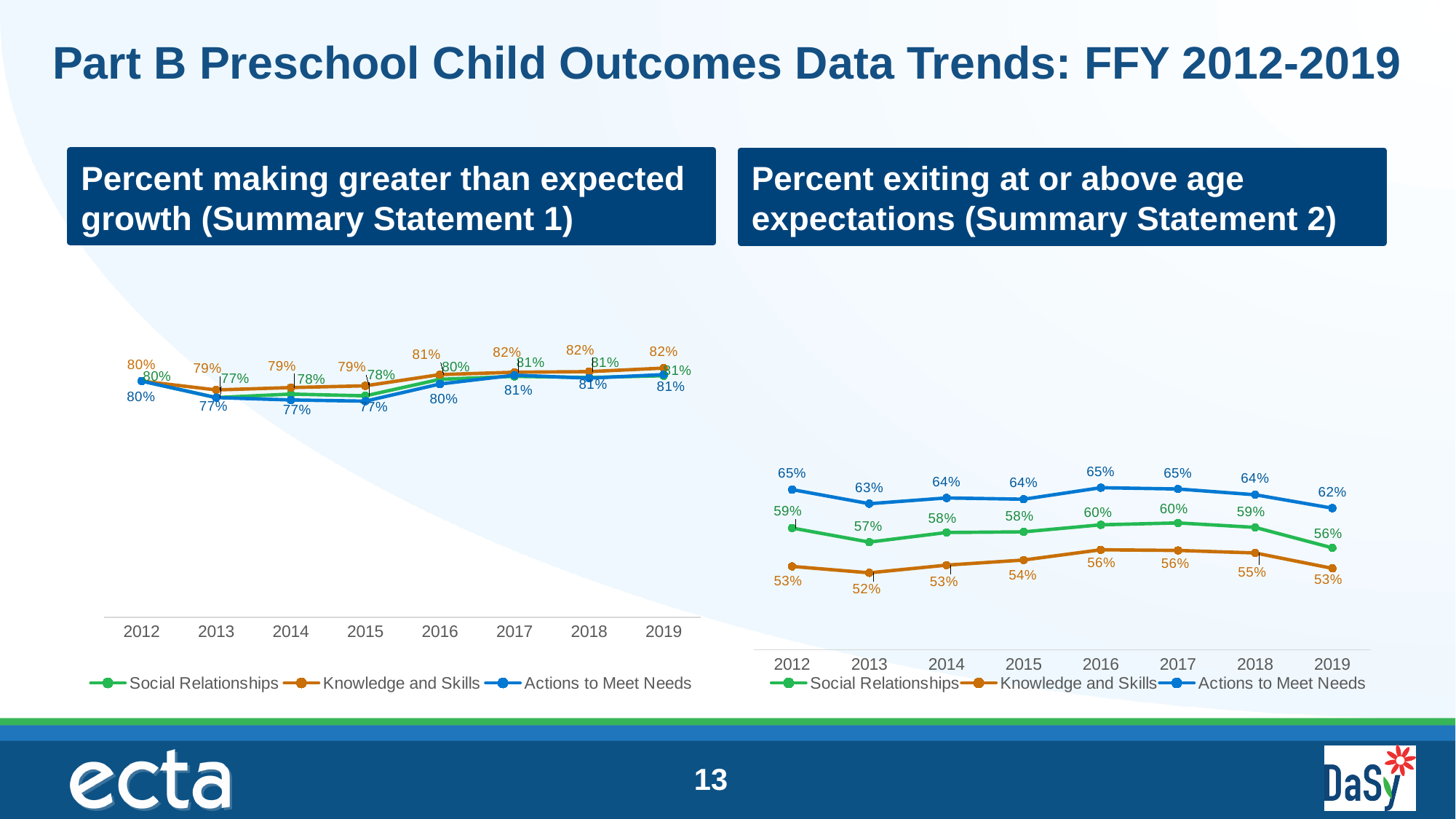

# Part B Preschool Child Outcomes Data Trends: FFY 2012-2019
Percent making greater than expected growth (Summary Statement 1)
Percent exiting at or above age expectations (Summary Statement 2)

### Chart

| Category | Social Relationships | Knowledge and Skills | Actions to Meet Needs |
|---|---|---|---|
| 2012 | 0.59 | 0.53 | 0.65 |
| 2013 | 0.568 | 0.52 | 0.628 |
| 2014 | 0.583 | 0.532 | 0.637 |
| 2015 | 0.584 | 0.54 | 0.635 |
| 2016 | 0.595 | 0.556 | 0.653 |
| 2017 | 0.598 | 0.555 | 0.651 |
| 2018 | 0.591 | 0.551 | 0.642 |
| 2019 | 0.559 | 0.527 | 0.621 |

### Chart

| Category | Social Relationships | Knowledge and Skills | Actions to Meet Needs |
|---|---|---|---|
| 2012 | 0.8 | 0.8 | 0.8 |
| 2013 | 0.772 | 0.785 | 0.772 |
| 2014 | 0.778 | 0.789 | 0.768 |
| 2015 | 0.775 | 0.792 | 0.766 |
| 2016 | 0.803 | 0.811 | 0.795 |
| 2017 | 0.808 | 0.815 | 0.81 |
| 2018 | 0.806 | 0.816 | 0.805 |
| 2019 | 0.809 | 0.822 | 0.811 |
13